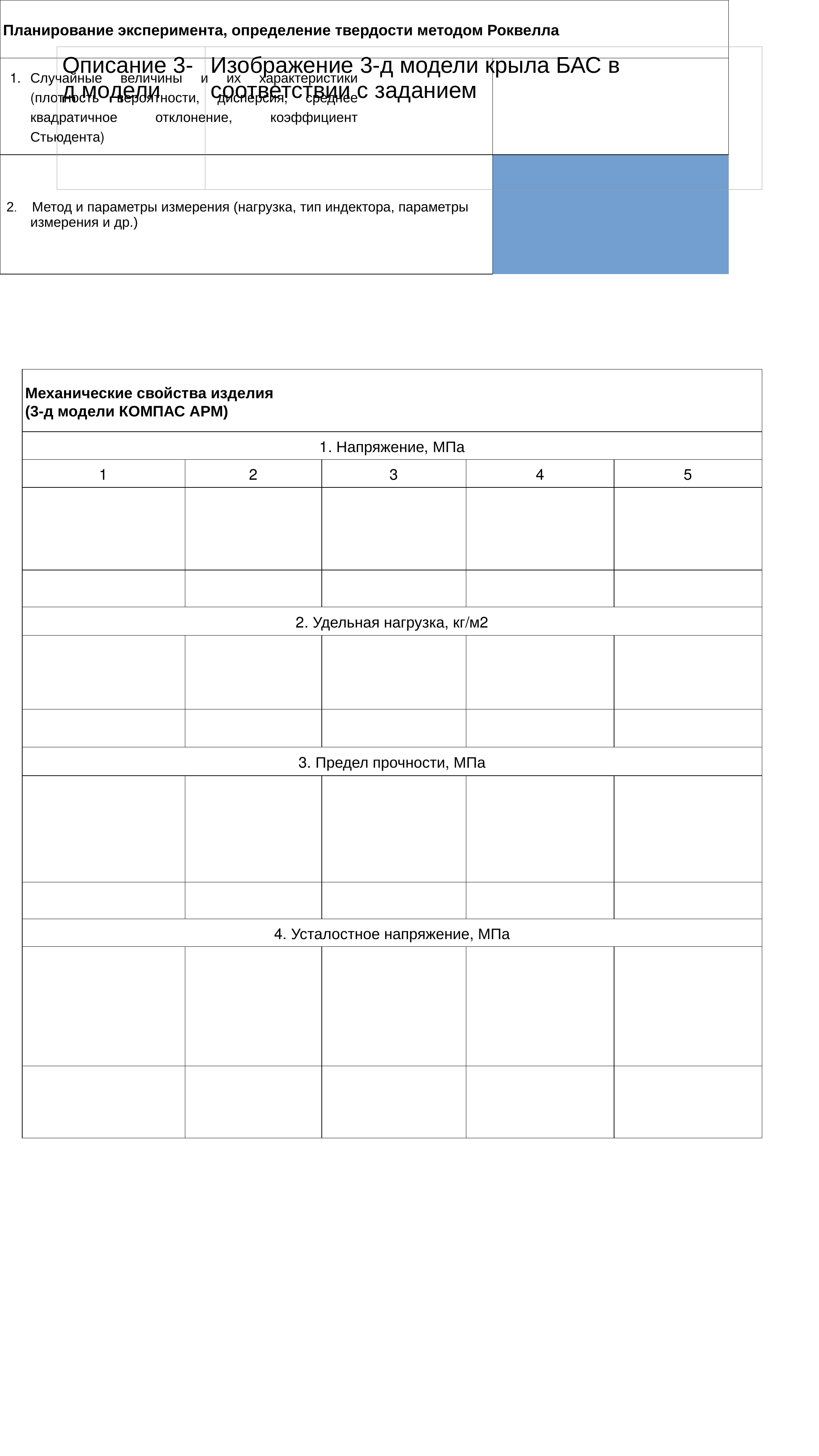

| Описание 3-д модели | Изображение 3-д модели крыла БАС в соответствии с заданием |
| --- | --- |
| Механические свойства изделия (3-д модели КОМПАС APM) |  |  |  |  |
| --- | --- | --- | --- | --- |
| 1. Напряжение, МПа |  |  |  |  |
| 1 | 2 | 3 | 4 | 5 |
|  |  |  |  |  |
|  |  |  |  |  |
| 2. Удельная нагрузка, кг/м2 |  |  |  |  |
|  |  |  |  |  |
|  |  |  |  |  |
| 3. Предел прочности, МПа |  |  |  |  |
|  |  |  |  |  |
|  |  |  |  |  |
| 4. Усталостное напряжение, МПа |  |  |  |  |
|  |  |  |  |  |
|  |  |  |  |  |
| Планирование эксперимента, определение твердости методом Роквелла |  |  |  |  |  |  |  |
| --- | --- | --- | --- | --- | --- | --- | --- |
| Случайные величины и их характеристики (плотность вероятности, дисперсия, среднее квадратичное отклонение, коэффициент Стьюдента) |  |  |  |  |  |  |  |
| 2. Метод и параметры измерения (нагрузка, тип индектора, параметры измерения и др.) |  |  |  |  |  |  |  |
|  |  |  |  |  |  |  |  |
|  |  |  |  |  |  |  |  |